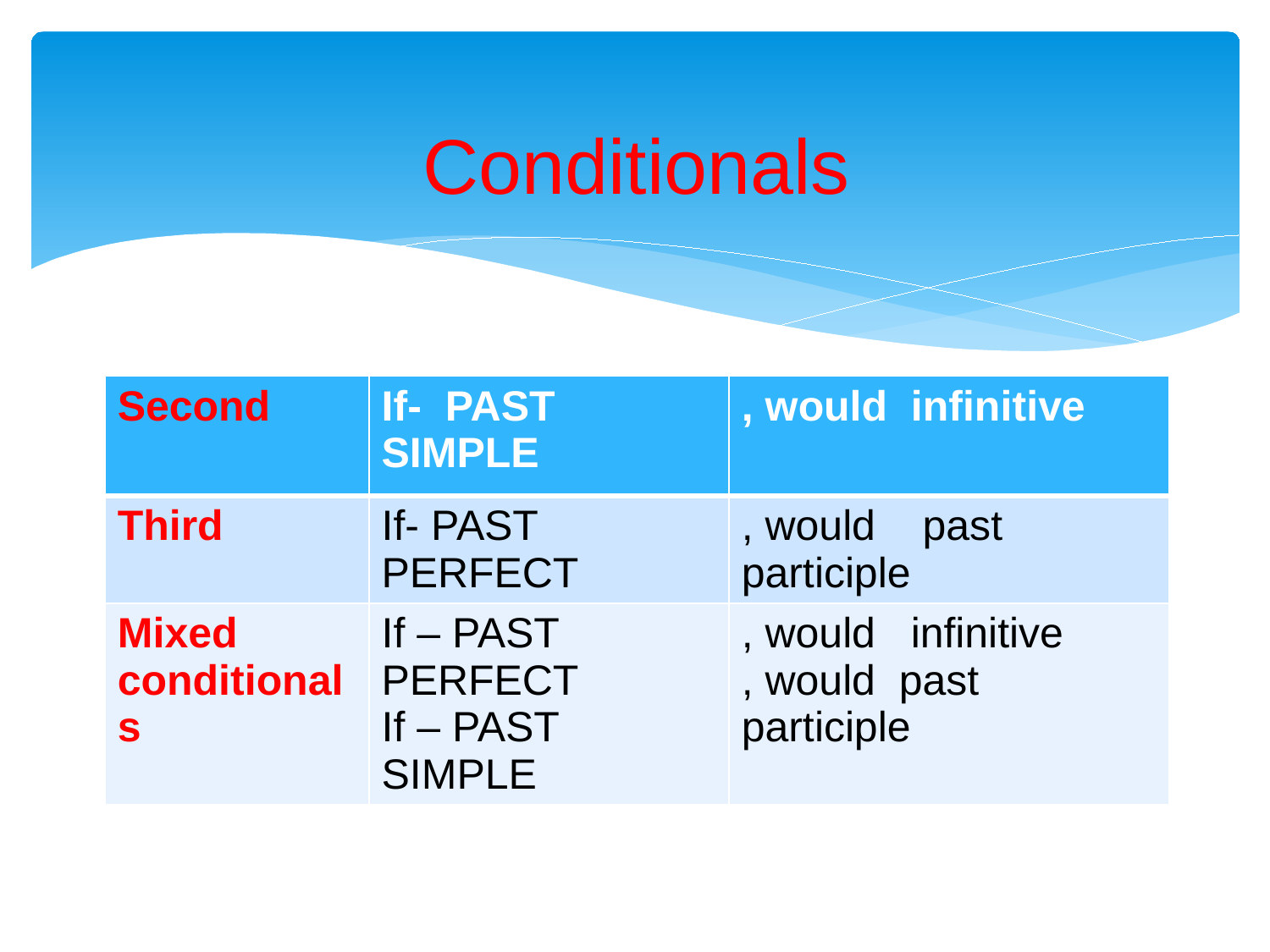

# Conditionals
| Second | If- PAST SIMPLE | , would infinitive |
| --- | --- | --- |
| Third | If- PAST PERFECT | , would past participle |
| Mixed conditionals | If – PAST PERFECT If – PAST SIMPLE | , would infinitive , would past participle |